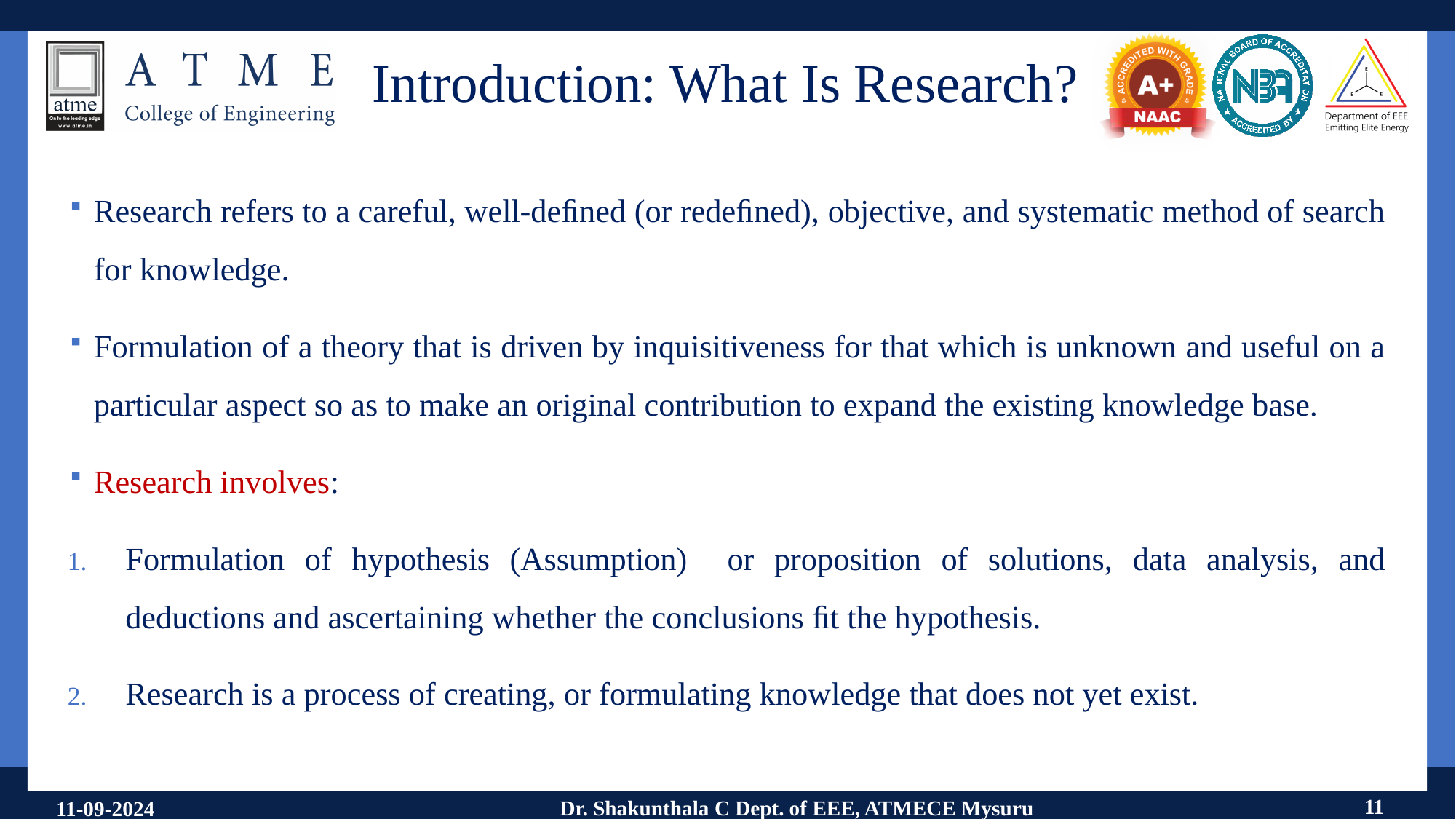

# Introduction: What Is Research?
Research refers to a careful, well-deﬁned (or redeﬁned), objective, and systematic method of search for knowledge.
Formulation of a theory that is driven by inquisitiveness for that which is unknown and useful on a particular aspect so as to make an original contribution to expand the existing knowledge base.
Research involves:
Formulation of hypothesis (Assumption)  or proposition of solutions, data analysis, and deductions and ascertaining whether the conclusions ﬁt the hypothesis.
Research is a process of creating, or formulating knowledge that does not yet exist.
11
Dr. Shakunthala C Dept. of EEE, ATMECE Mysuru
11-09-2024